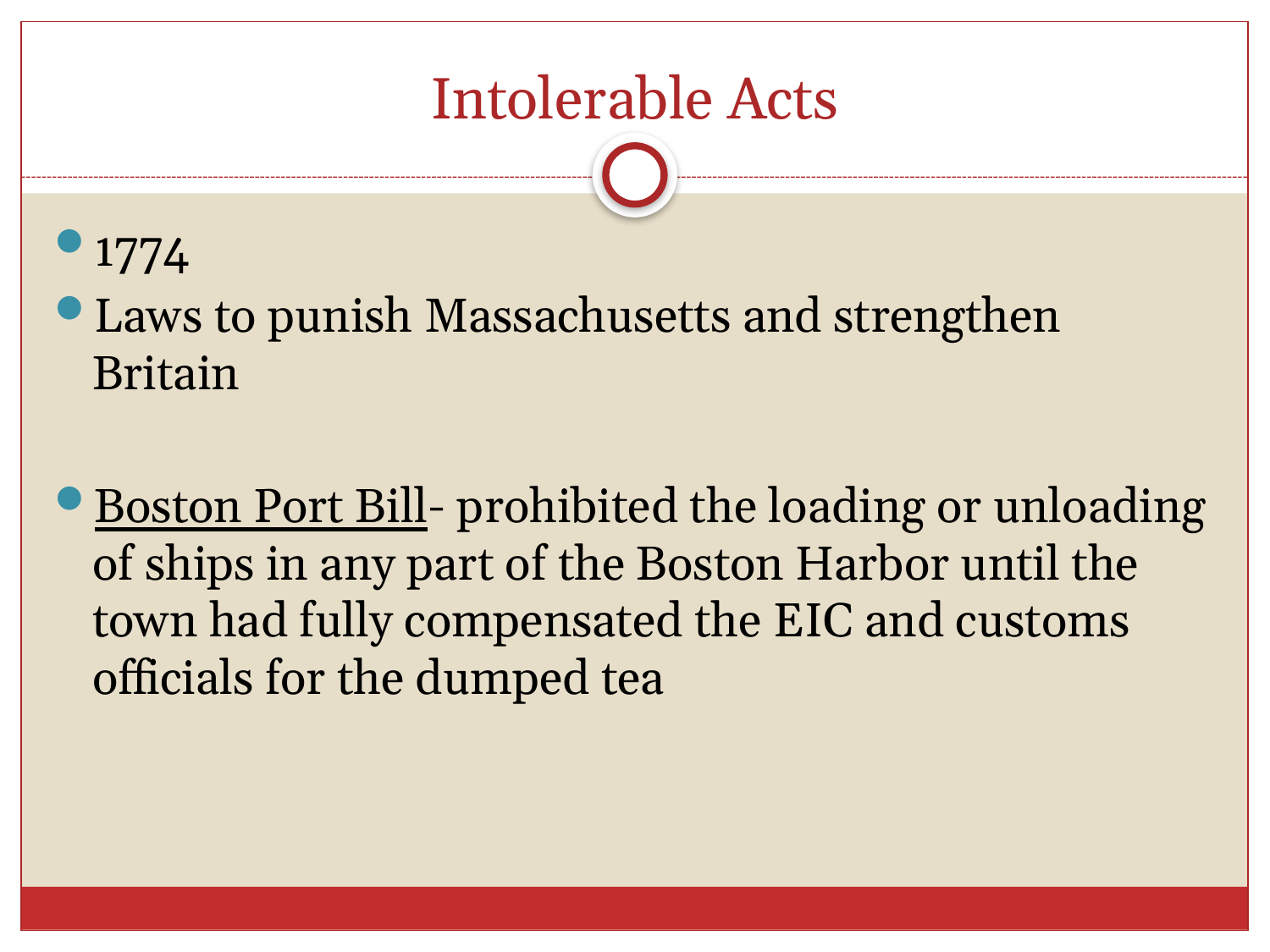

# Intolerable Acts
1774
Laws to punish Massachusetts and strengthen Britain

Boston Port Bill- prohibited the loading or unloading of ships in any part of the Boston Harbor until the town had fully compensated the EIC and customs officials for the dumped tea